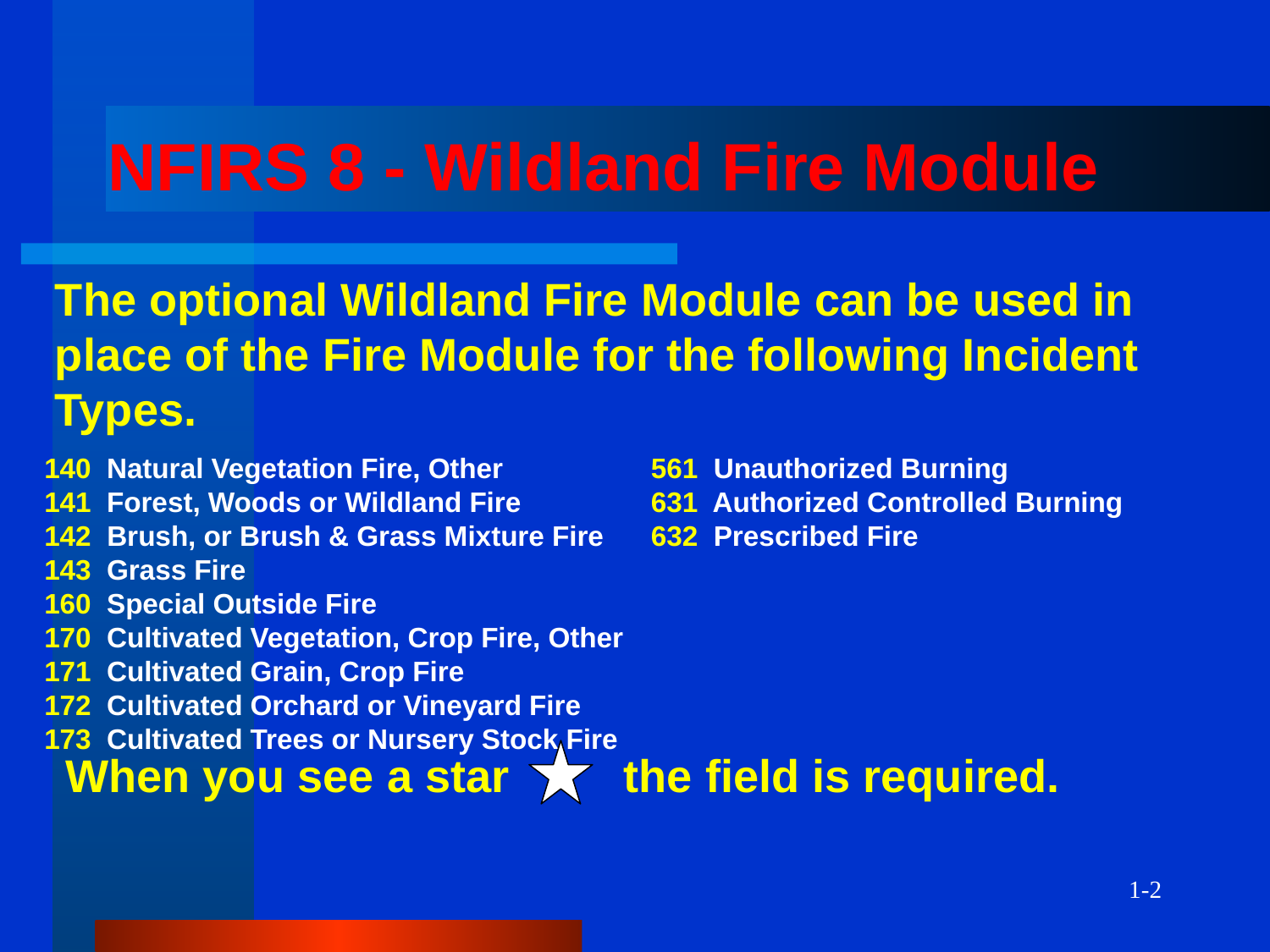

# NFIRS 8 - Wildland Fire Module
The optional Wildland Fire Module can be used in place of the Fire Module for the following Incident Types.
140  Natural Vegetation Fire, Other
141  Forest, Woods or Wildland Fire
142  Brush, or Brush & Grass Mixture Fire
143  Grass Fire
160  Special Outside Fire
170  Cultivated Vegetation, Crop Fire, Other
171  Cultivated Grain, Crop Fire
172  Cultivated Orchard or Vineyard Fire
173  Cultivated Trees or Nursery Stock Fire
561  Unauthorized Burning
631  Authorized Controlled Burning
632  Prescribed Fire
When you see a star         the field is required.

1-2